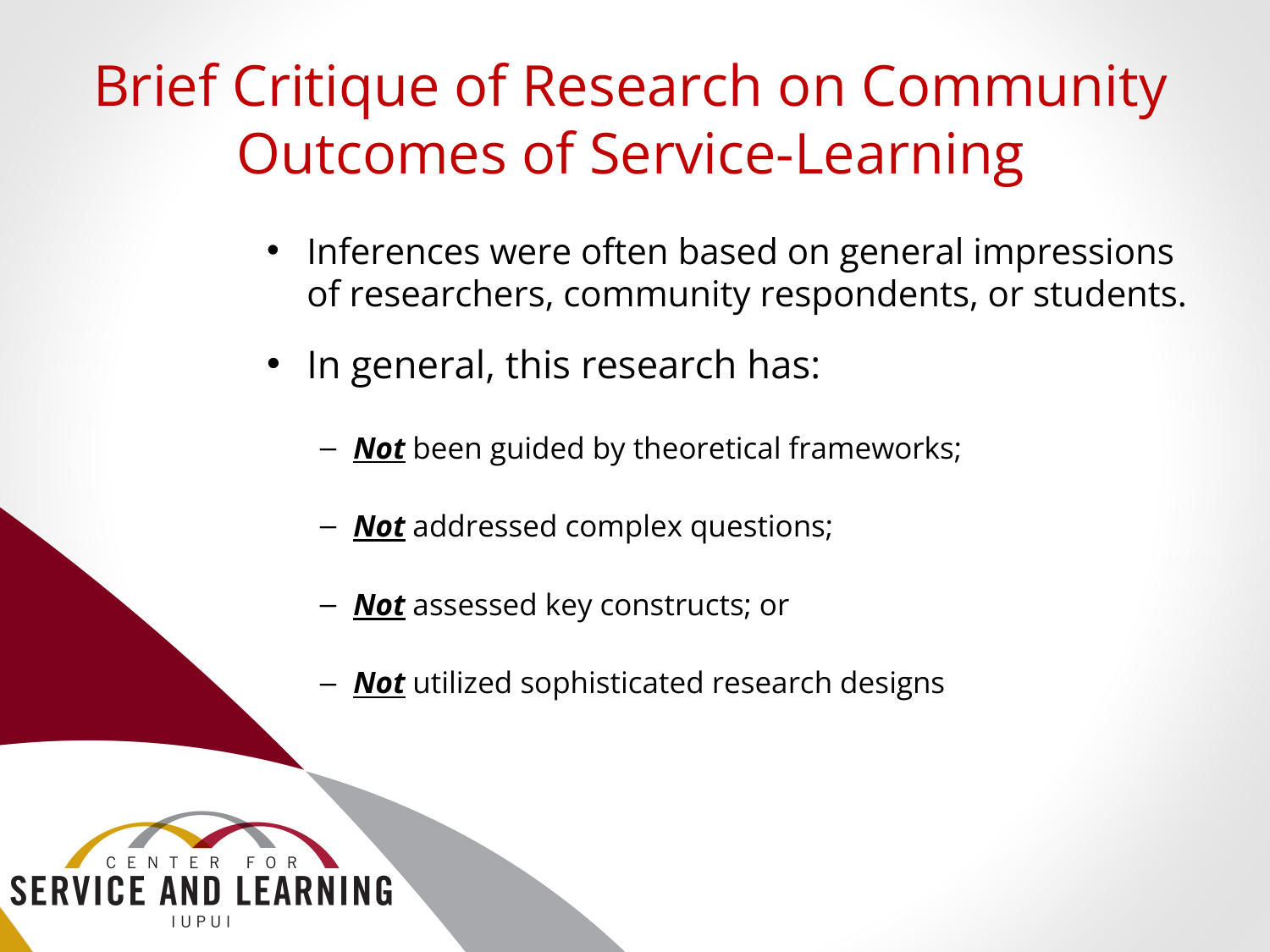

# Brief Critique of Research on Community Outcomes of Service-Learning
Inferences were often based on general impressions of researchers, community respondents, or students.

In general, this research has:

Not been guided by theoretical frameworks;

Not addressed complex questions;

Not assessed key constructs; or

Not utilized sophisticated research designs